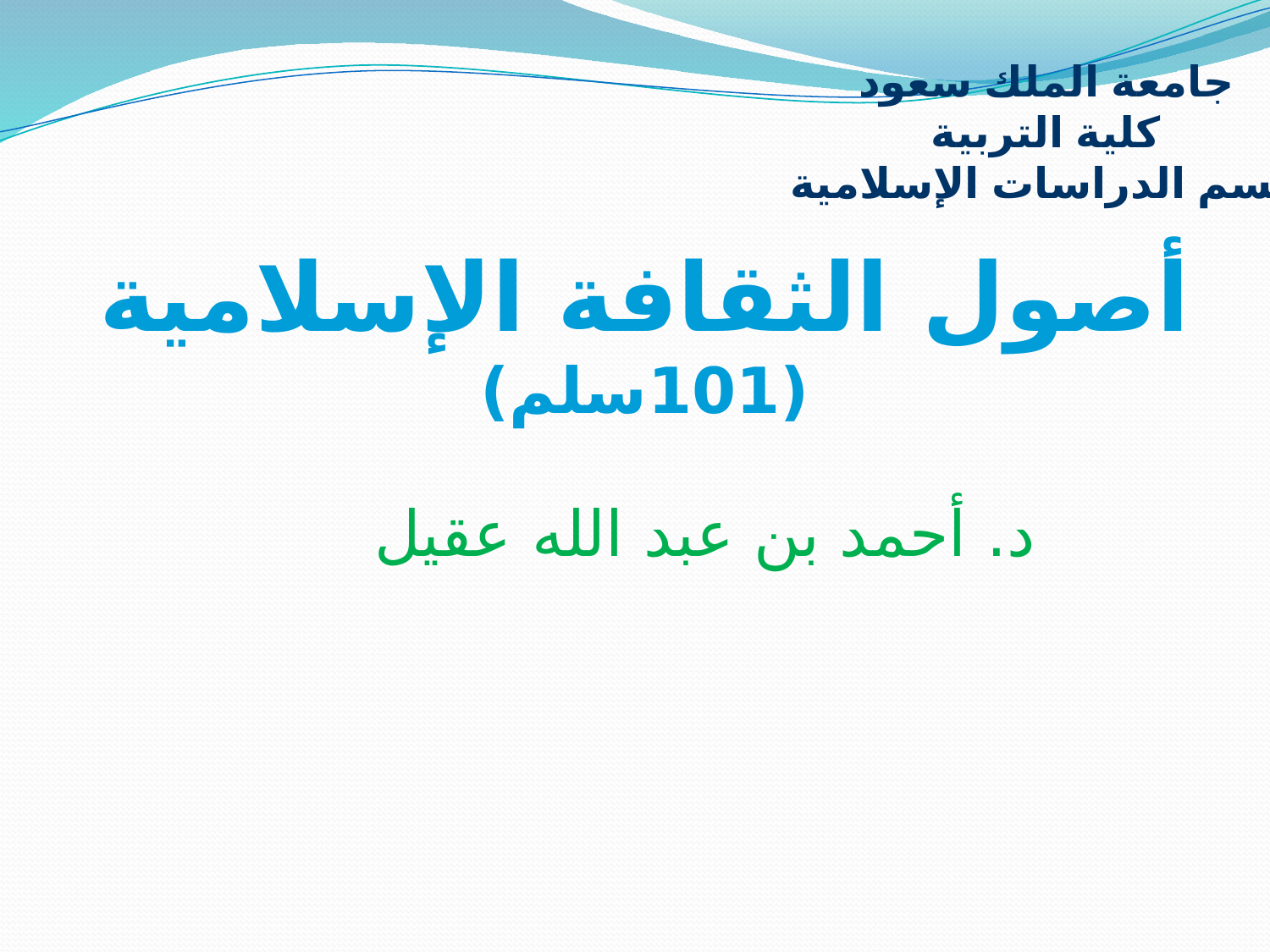

جامعة الملك سعود
كلية التربية
قسم الدراسات الإسلامية
أصول الثقافة الإسلامية
(101سلم)
د. أحمد بن عبد الله عقيل